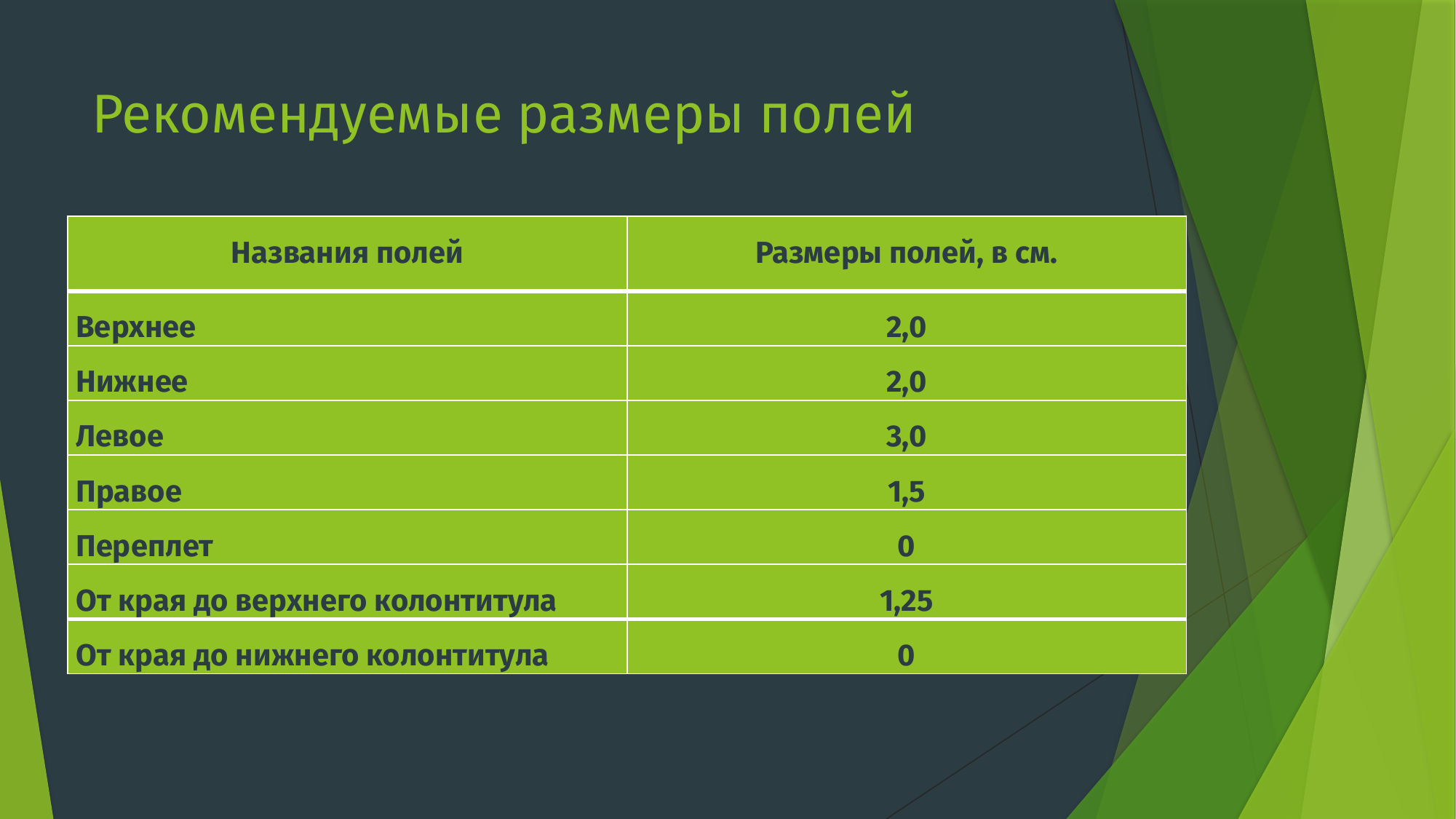

# Рекомендуемые размеры полей
| Названия полей | Размеры полей, в см. |
| --- | --- |
| Верхнее | 2,0 |
| Нижнее | 2,0 |
| Левое | 3,0 |
| Правое | 1,5 |
| Переплет | 0 |
| От края до верхнего колонтитула | 1,25 |
| От края до нижнего колонтитула | 0 |